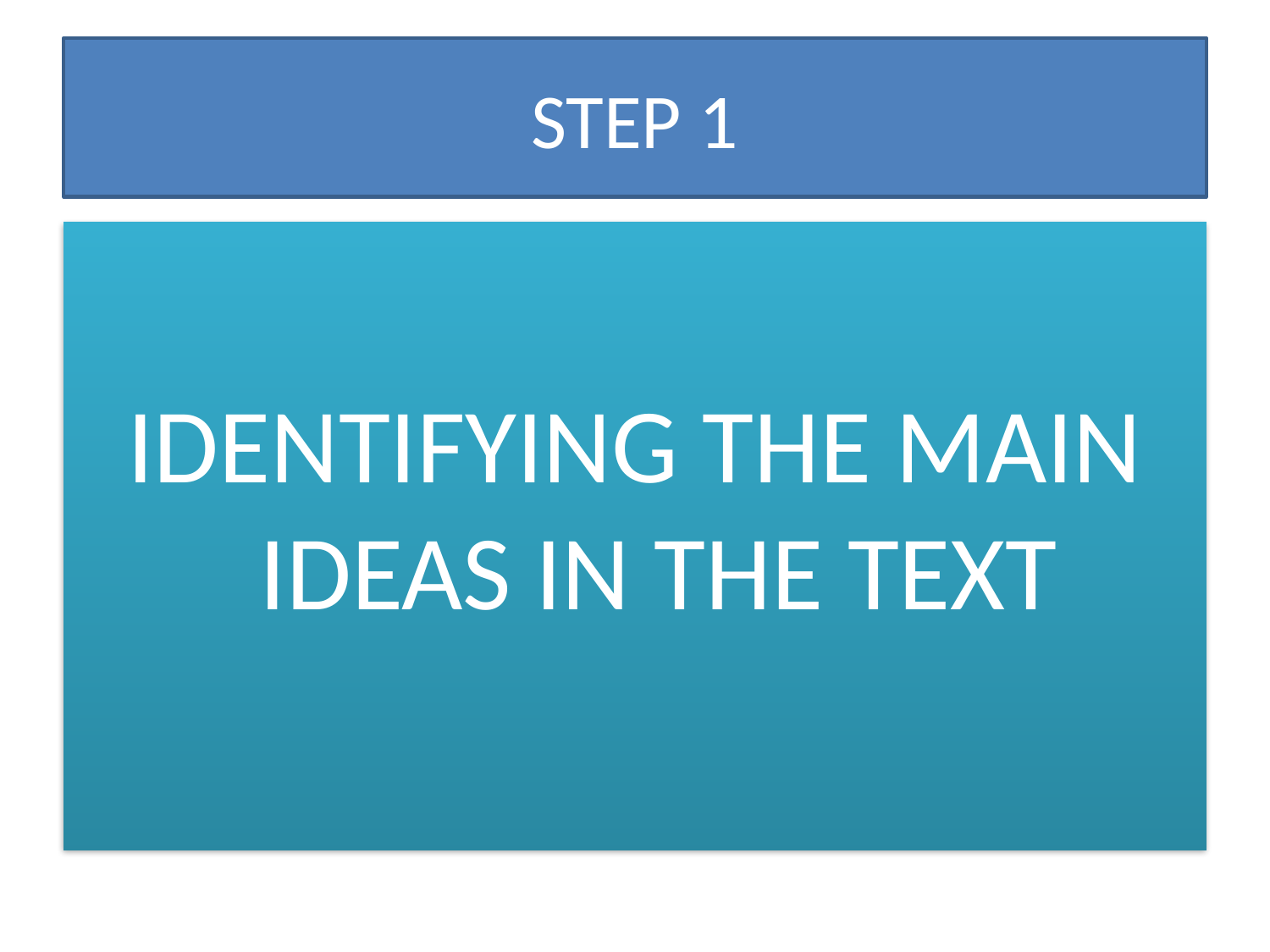

# STEP 1

IDENTIFYING THE MAIN IDEAS IN THE TEXT